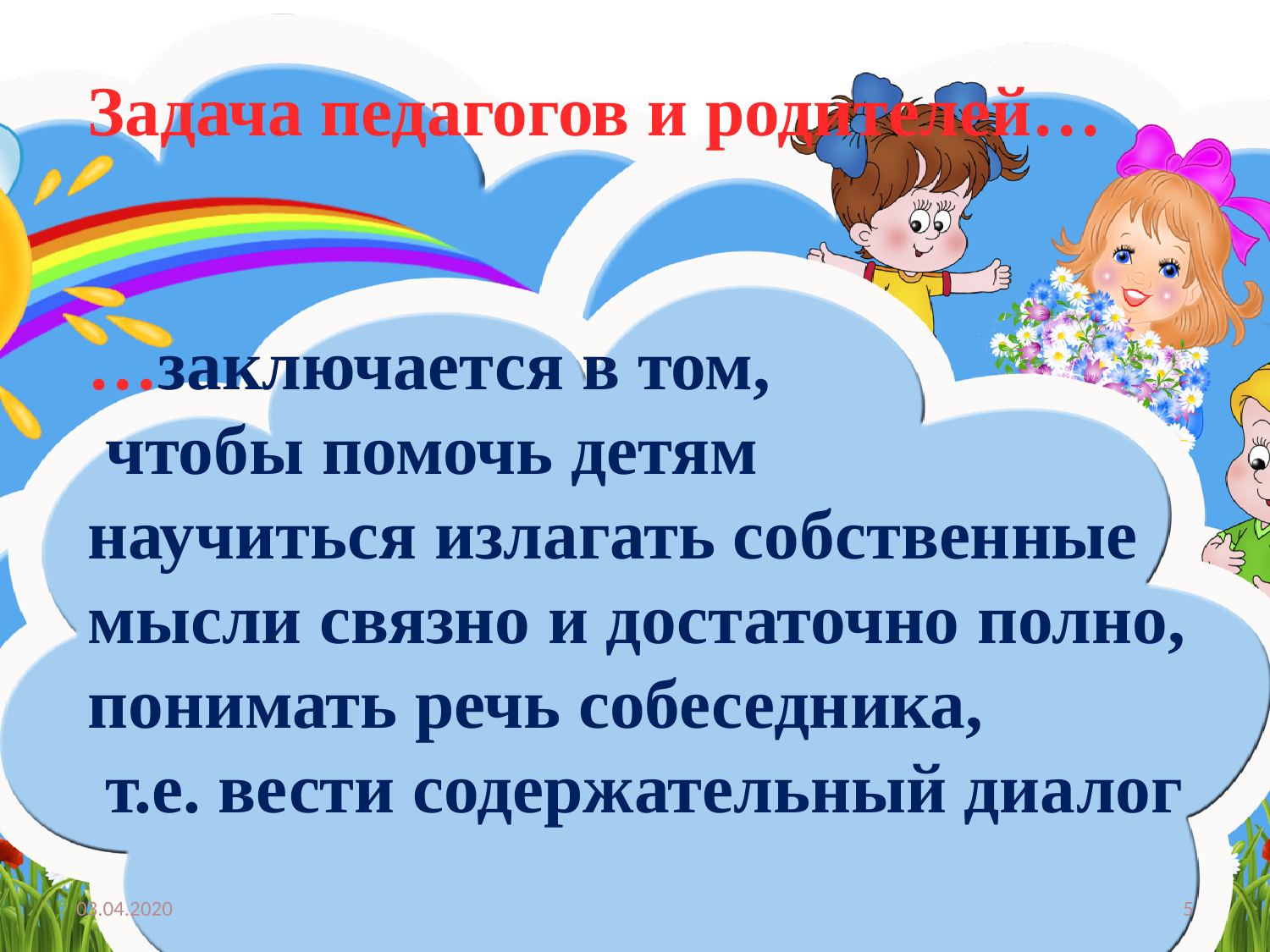

# Задача педагогов и родителей… …заключается в том, чтобы помочь детям научиться излагать собственные мысли связно и достаточно полно, понимать речь собеседника, т.е. вести содержательный диалог
03.04.2020
5